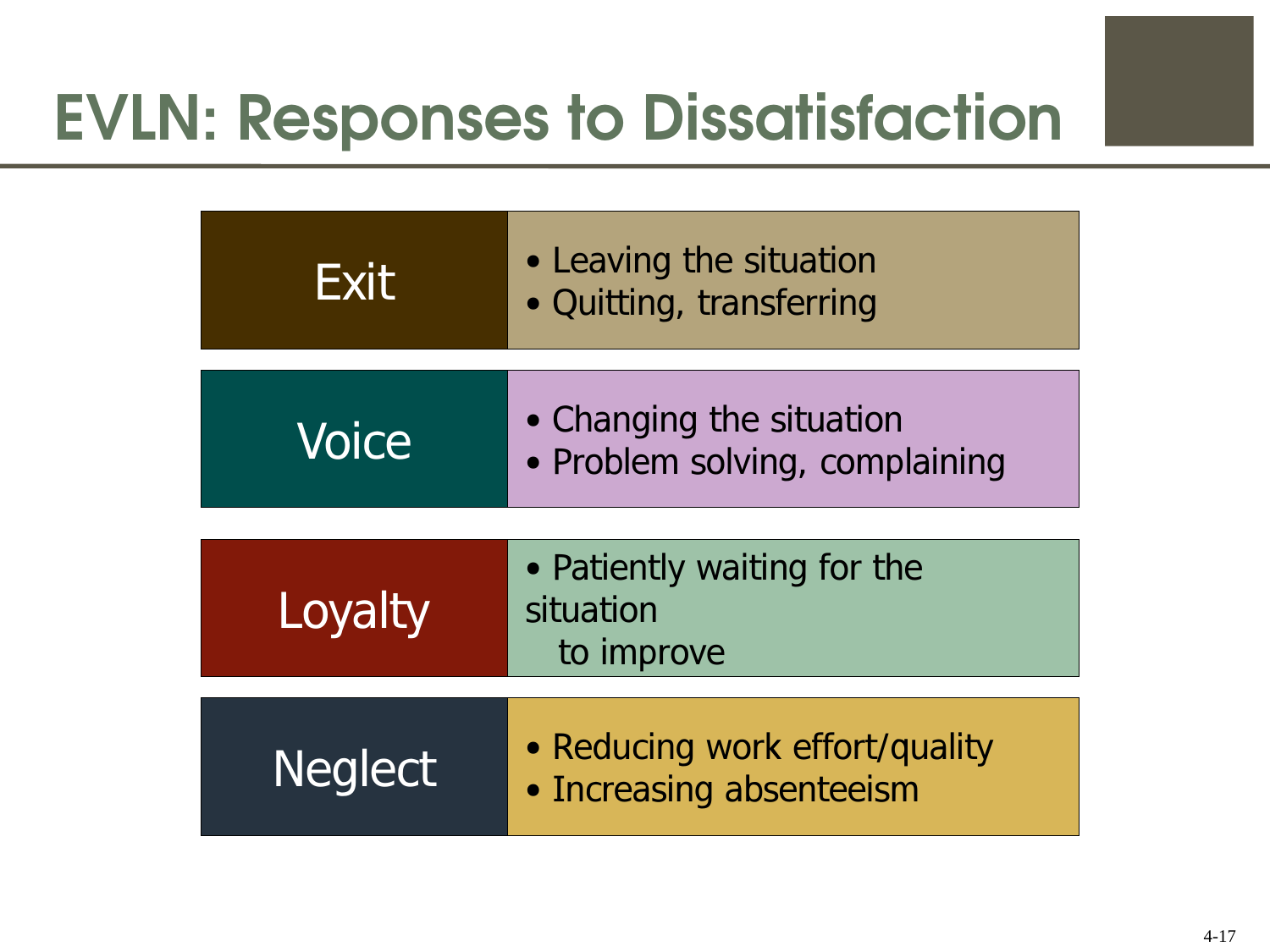

# EVLN: Responses to Dissatisfaction
Exit
• Leaving the situation
• Quitting, transferring
Voice
• Changing the situation
• Problem solving, complaining
Loyalty
• Patiently waiting for the situation
   to improve
Neglect
• Reducing work effort/quality
• Increasing absenteeism